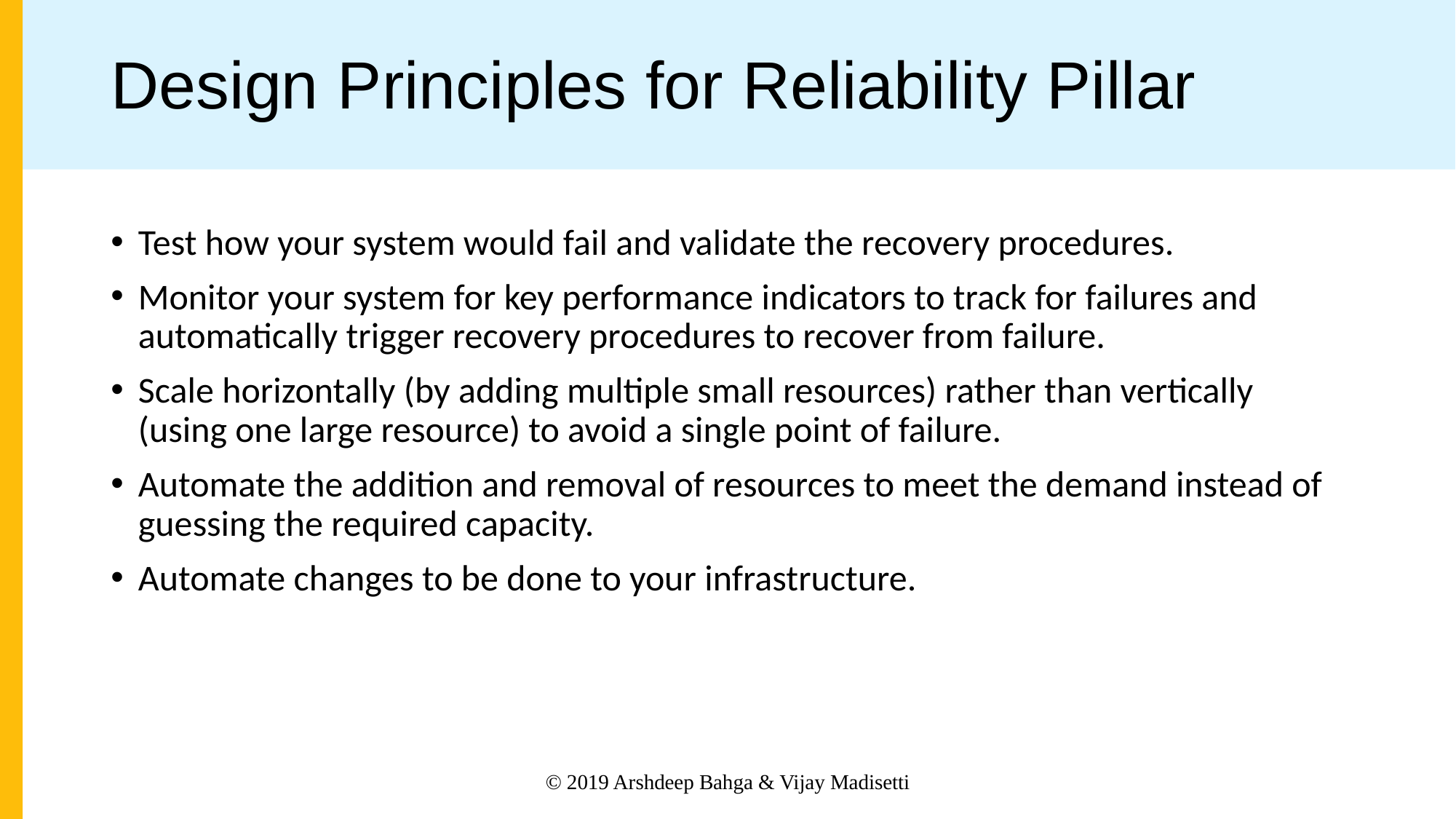

# Design Principles for Reliability Pillar
Test how your system would fail and validate the recovery procedures.
Monitor your system for key performance indicators to track for failures and automatically trigger recovery procedures to recover from failure.
Scale horizontally (by adding multiple small resources) rather than vertically (using one large resource) to avoid a single point of failure.
Automate the addition and removal of resources to meet the demand instead of guessing the required capacity.
Automate changes to be done to your infrastructure.
© 2019 Arshdeep Bahga & Vijay Madisetti